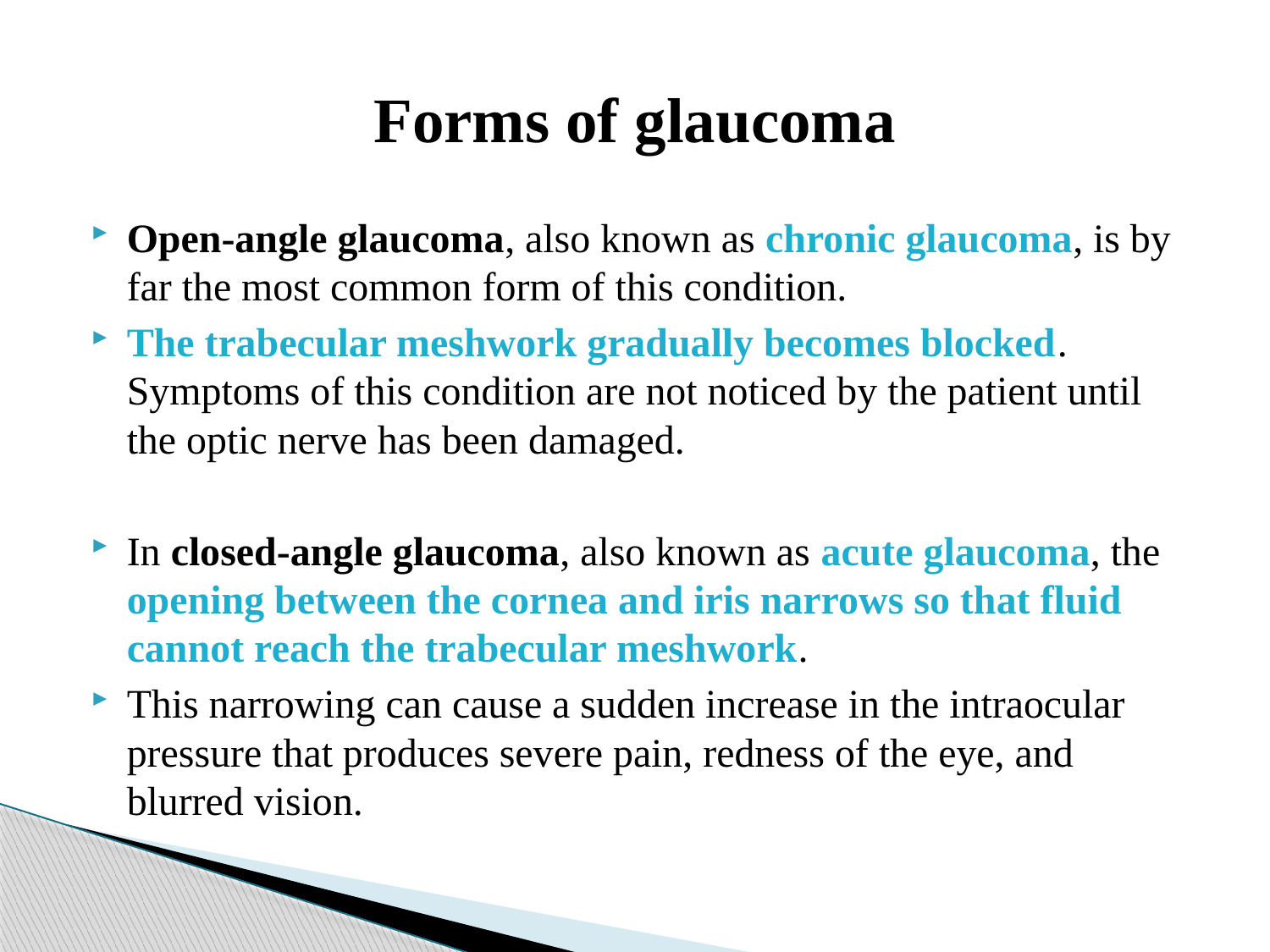

# Forms of glaucoma
Open-angle glaucoma, also known as chronic glaucoma, is by far the most common form of this condition.
The trabecular meshwork gradually becomes blocked. Symptoms of this condition are not noticed by the patient until the optic nerve has been damaged.

In closed-angle glaucoma, also known as acute glaucoma, the opening between the cornea and iris narrows so that fluid cannot reach the trabecular meshwork.
This narrowing can cause a sudden increase in the intraocular pressure that produces severe pain, redness of the eye, and blurred vision.